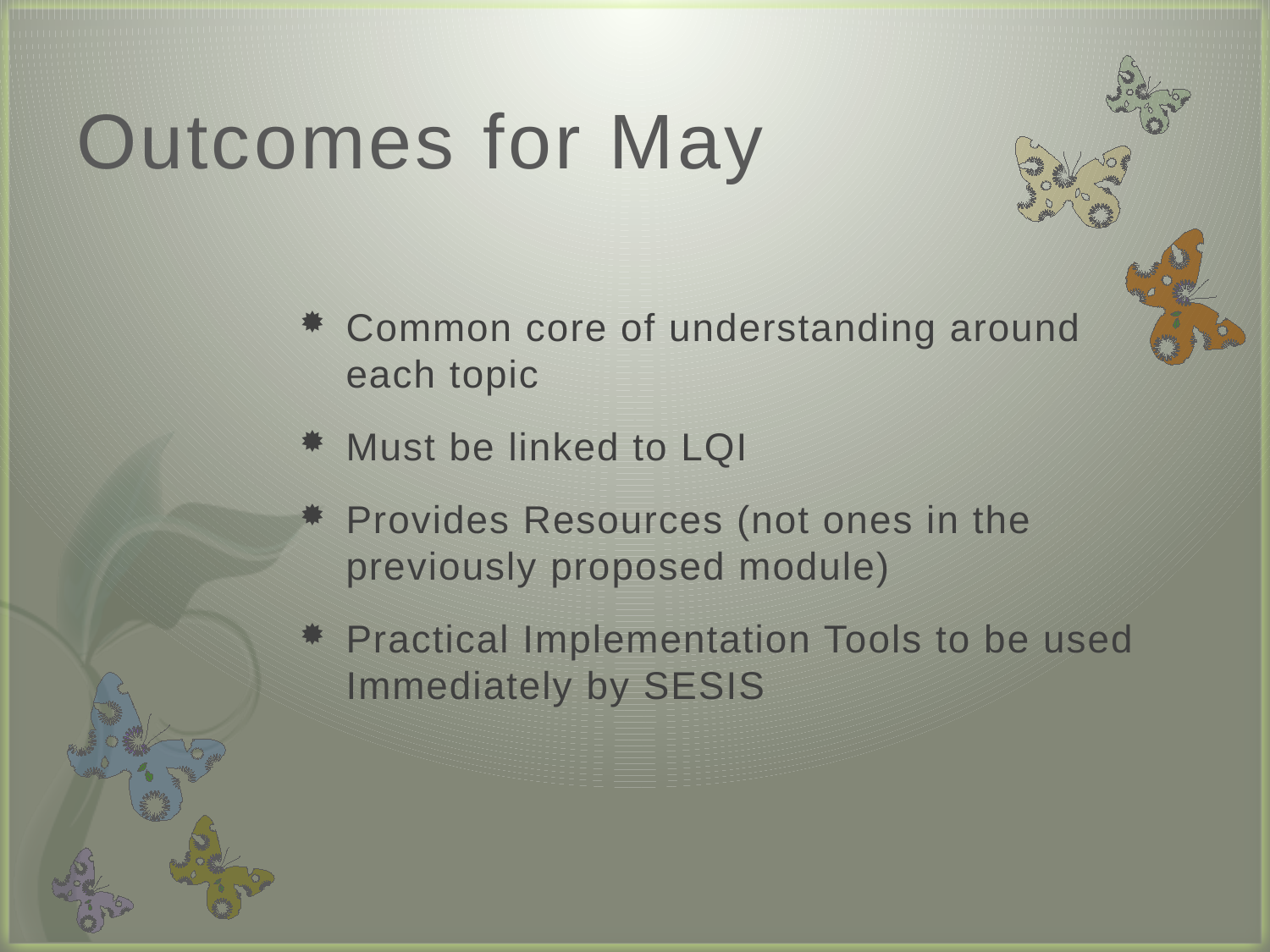

# Outcomes for May
Common core of understanding around     each topic
Must be linked to LQI
Provides Resources (not ones in the previously proposed module)
Practical Implementation Tools to be used Immediately by SESIS